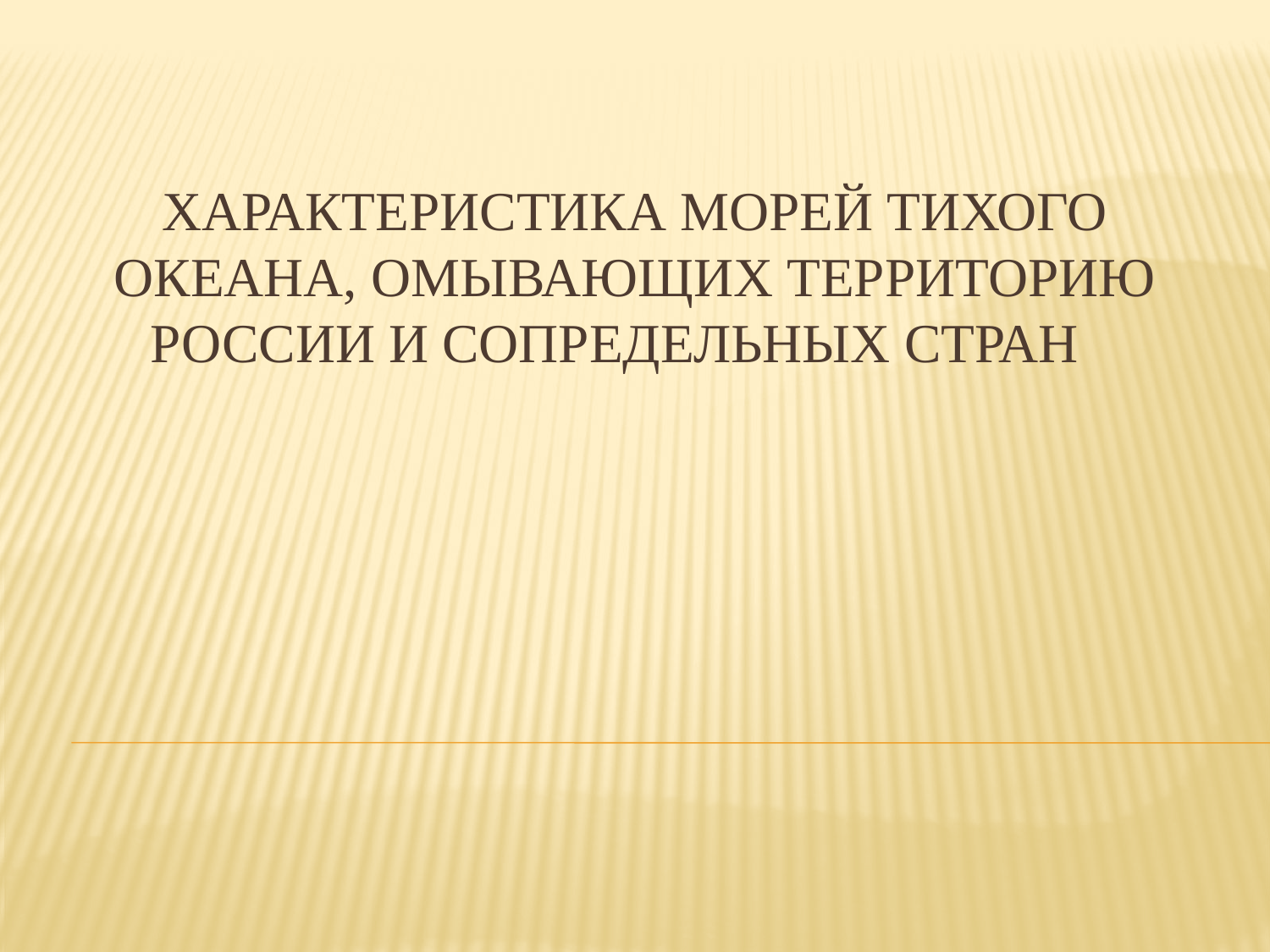

# Характеристика морей Тихого океана, омывающих территорию России и Сопредельных стран